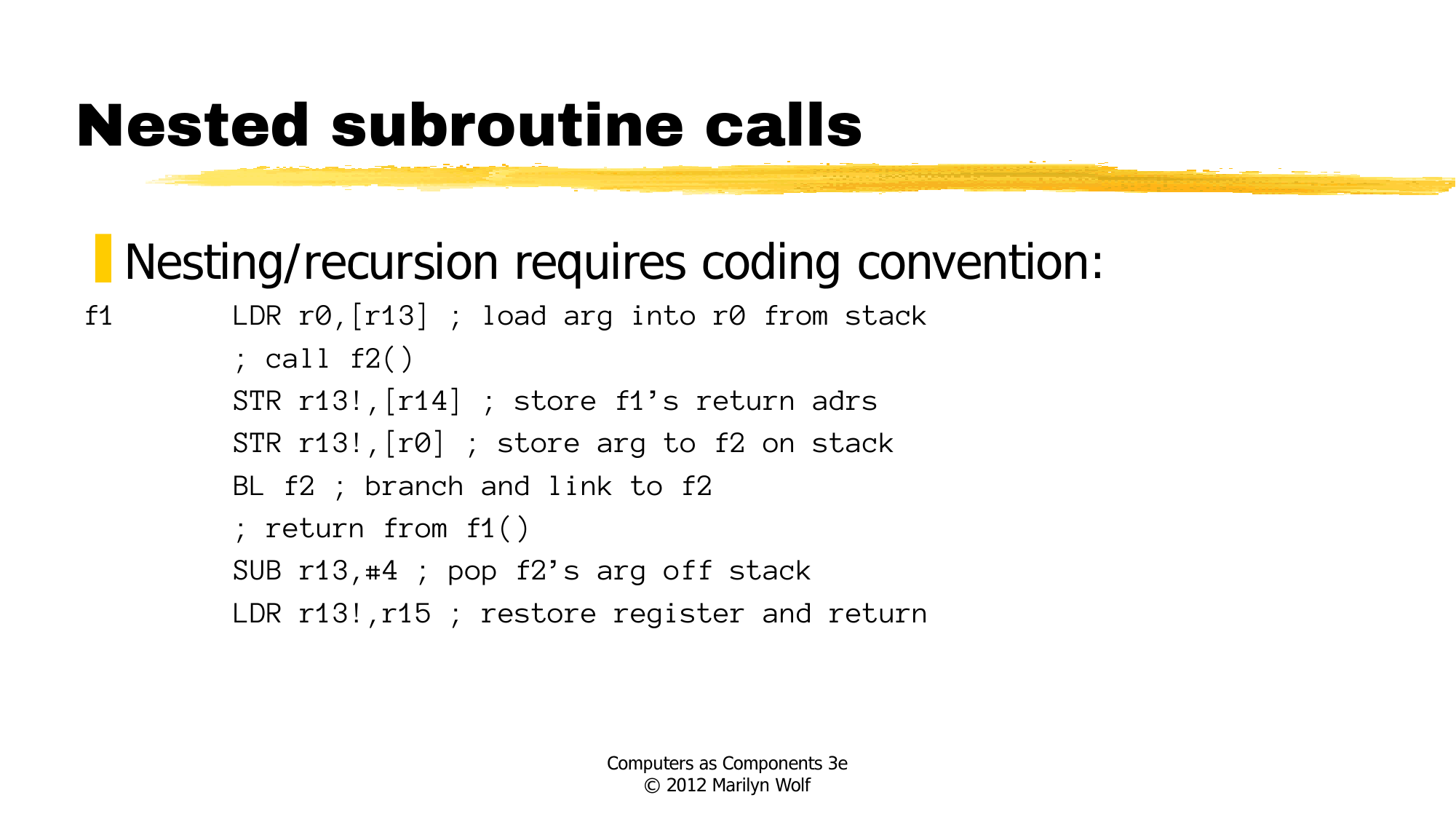

# Nested subroutine calls
Nesting/recursion requires coding convention:
f1		LDR r0,[r13] ; load arg into r0 from stack
		; call f2()
		STR r13!,[r14] ; store f1’s return adrs
		STR r13!,[r0] ; store arg to f2 on stack
		BL f2 ; branch and link to f2
		; return from f1()
		SUB r13,#4 ; pop f2’s arg off stack
		LDR r13!,r15 ; restore register and return